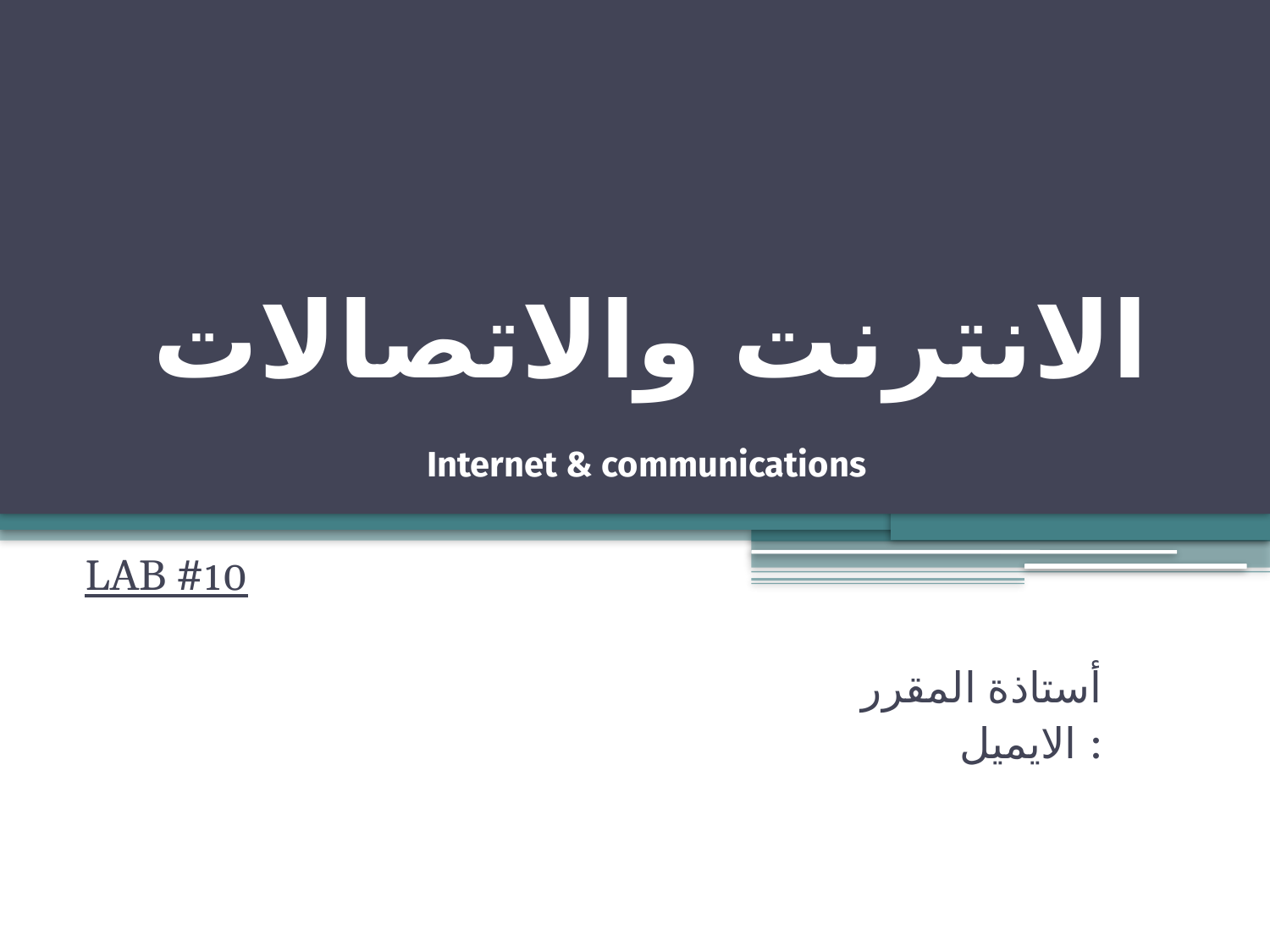

# الانترنت والاتصالات Internet & communications
LAB #10

أستاذة المقرر
الايميل :